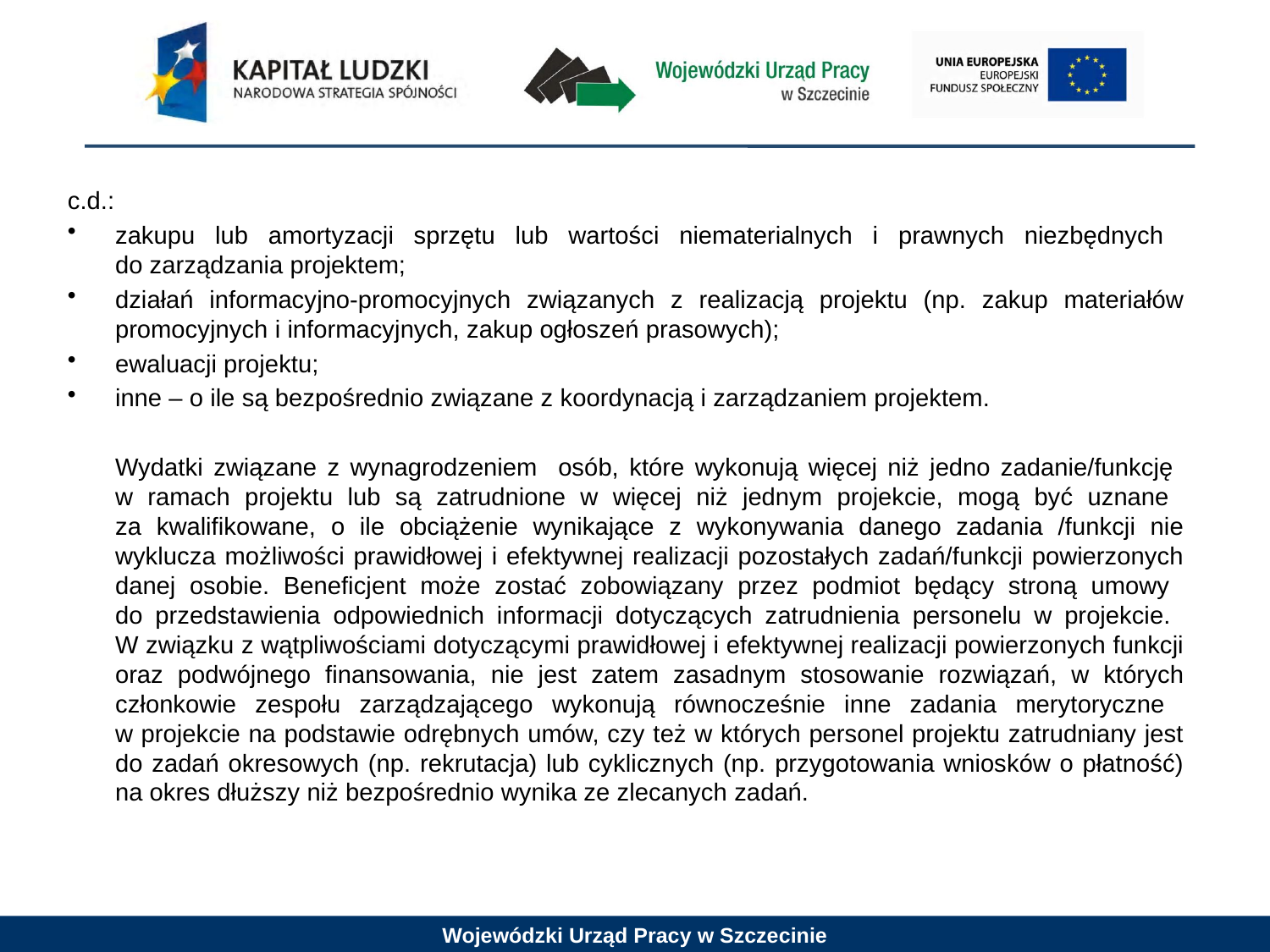

c.d.:
zakupu lub amortyzacji sprzętu lub wartości niematerialnych i prawnych niezbędnych
do zarządzania projektem;
działań informacyjno-promocyjnych związanych z realizacją projektu (np. zakup materiałów promocyjnych i informacyjnych, zakup ogłoszeń prasowych);
ewaluacji projektu;
inne – o ile są bezpośrednio związane z koordynacją i zarządzaniem projektem.

	Wydatki związane z wynagrodzeniem  osób, które wykonują więcej niż jedno zadanie/funkcję
w ramach projektu lub są zatrudnione w więcej niż jednym projekcie, mogą być uznane
za kwalifikowane, o ile obciążenie wynikające z wykonywania danego zadania /funkcji nie wyklucza możliwości prawidłowej i efektywnej realizacji pozostałych zadań/funkcji powierzonych danej osobie. Beneficjent może zostać zobowiązany przez podmiot będący stroną umowy
do przedstawienia odpowiednich informacji dotyczących zatrudnienia personelu w projekcie.
W związku z wątpliwościami dotyczącymi prawidłowej i efektywnej realizacji powierzonych funkcji oraz podwójnego finansowania, nie jest zatem zasadnym stosowanie rozwiązań, w których członkowie zespołu zarządzającego wykonują równocześnie inne zadania merytoryczne
w projekcie na podstawie odrębnych umów, czy też w których personel projektu zatrudniany jest do zadań okresowych (np. rekrutacja) lub cyklicznych (np. przygotowania wniosków o płatność) na okres dłuższy niż bezpośrednio wynika ze zlecanych zadań.